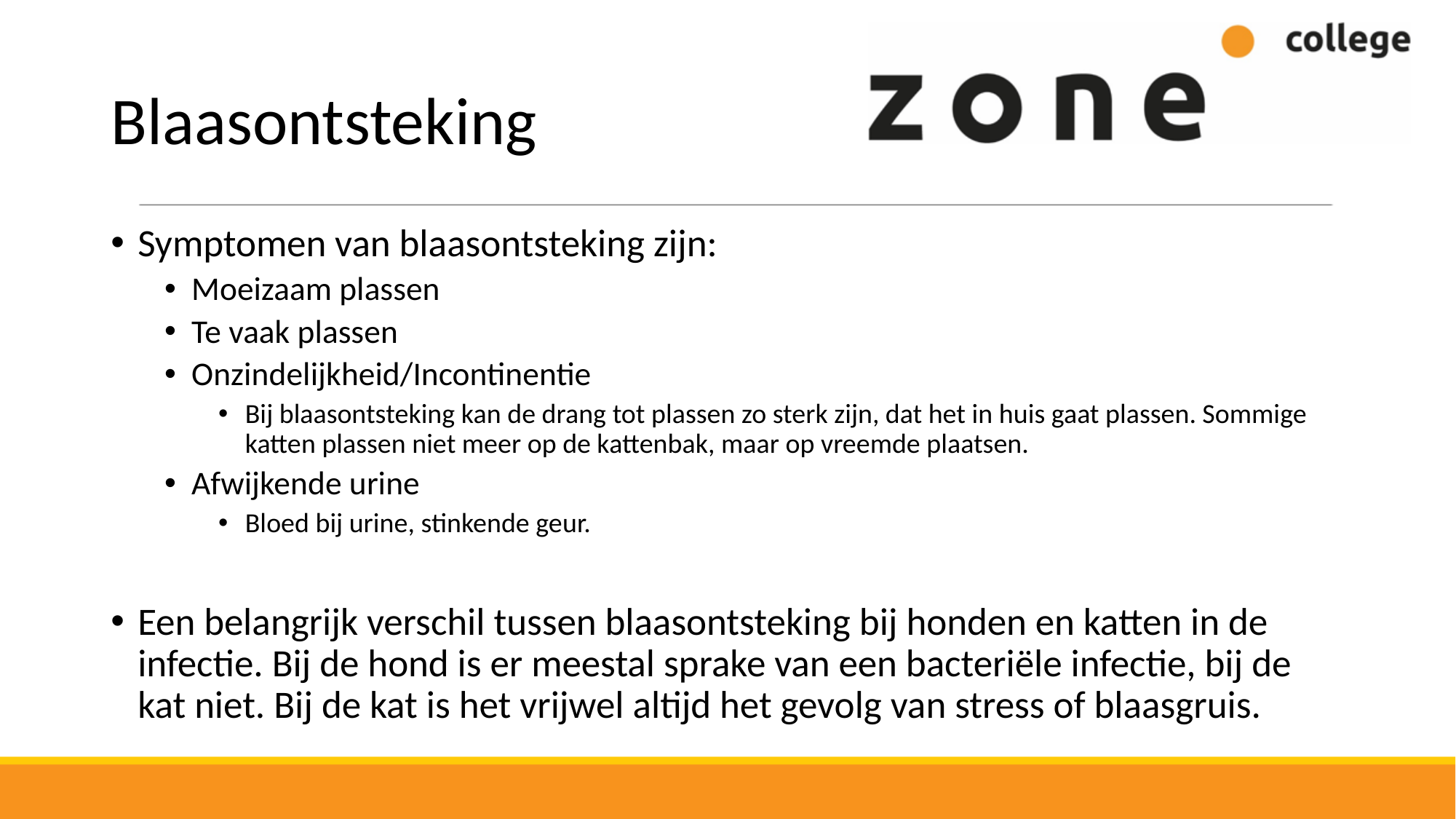

# Blaasontsteking
Symptomen van blaasontsteking zijn:
Moeizaam plassen
Te vaak plassen
Onzindelijkheid/Incontinentie
Bij blaasontsteking kan de drang tot plassen zo sterk zijn, dat het in huis gaat plassen. Sommige katten plassen niet meer op de kattenbak, maar op vreemde plaatsen.
Afwijkende urine
Bloed bij urine, stinkende geur.

Een belangrijk verschil tussen blaasontsteking bij honden en katten in de infectie. Bij de hond is er meestal sprake van een bacteriële infectie, bij de kat niet. Bij de kat is het vrijwel altijd het gevolg van stress of blaasgruis.